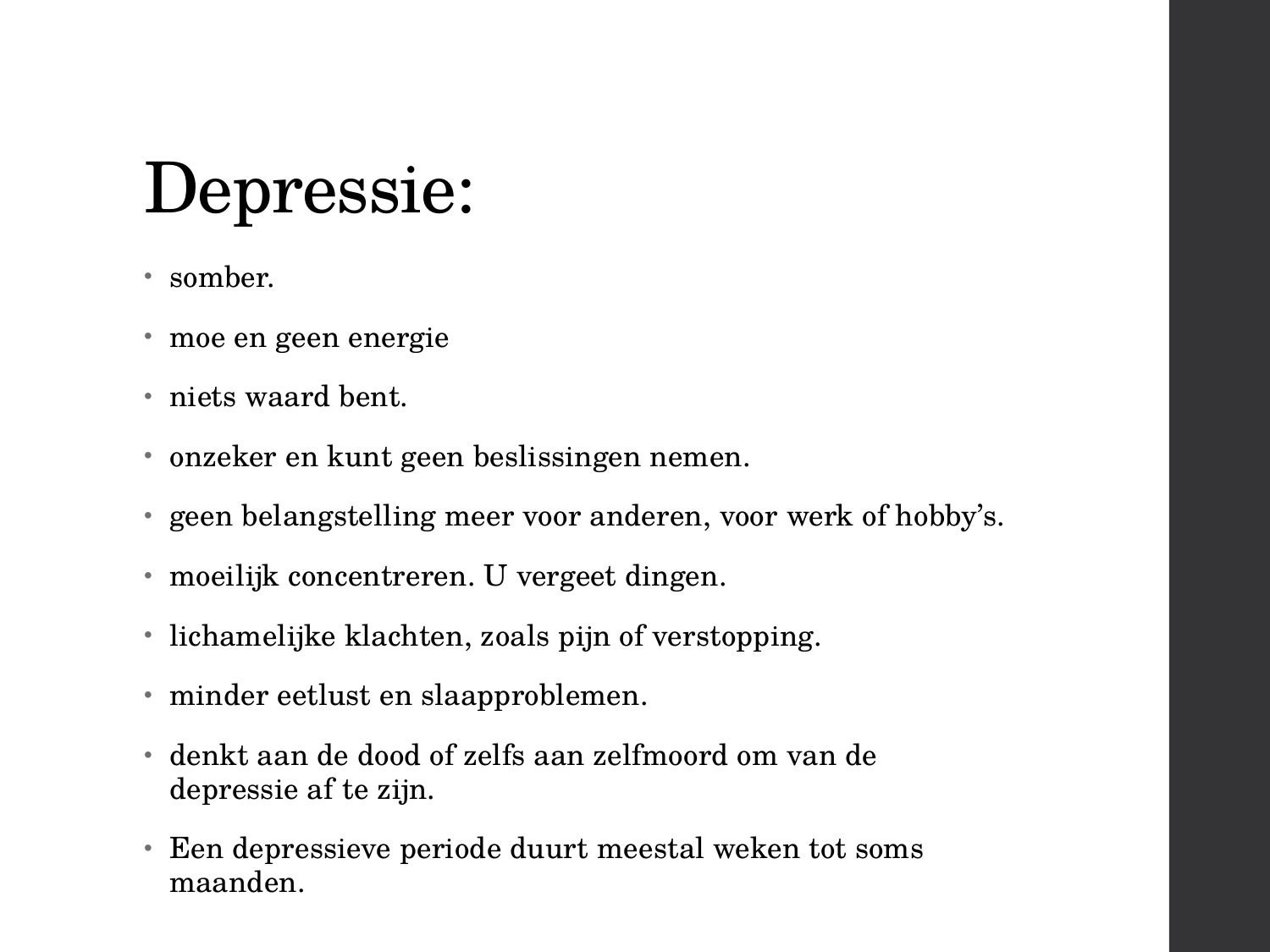

# Depressie:
somber.
moe en geen energie
niets waard bent.
onzeker en kunt geen beslissingen nemen.
geen belangstelling meer voor anderen, voor werk of hobby’s.
moeilijk concentreren. U vergeet dingen.
lichamelijke klachten, zoals pijn of verstopping.
minder eetlust en slaapproblemen.
denkt aan de dood of zelfs aan zelfmoord om van de depressie af te zijn.
Een depressieve periode duurt meestal weken tot soms maanden.